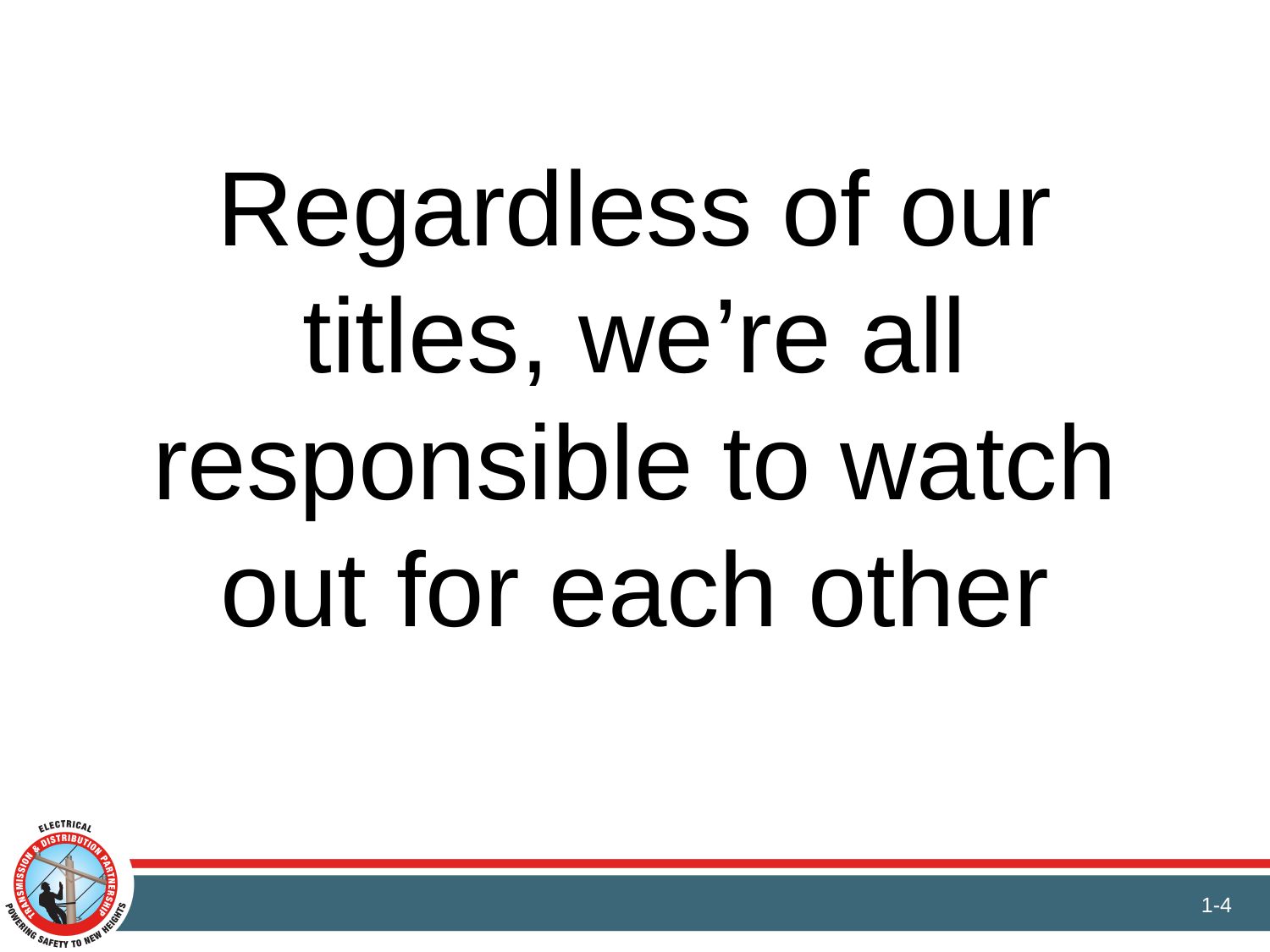

Regardless of our titles, we’re all responsible to watch out for each other
1-4